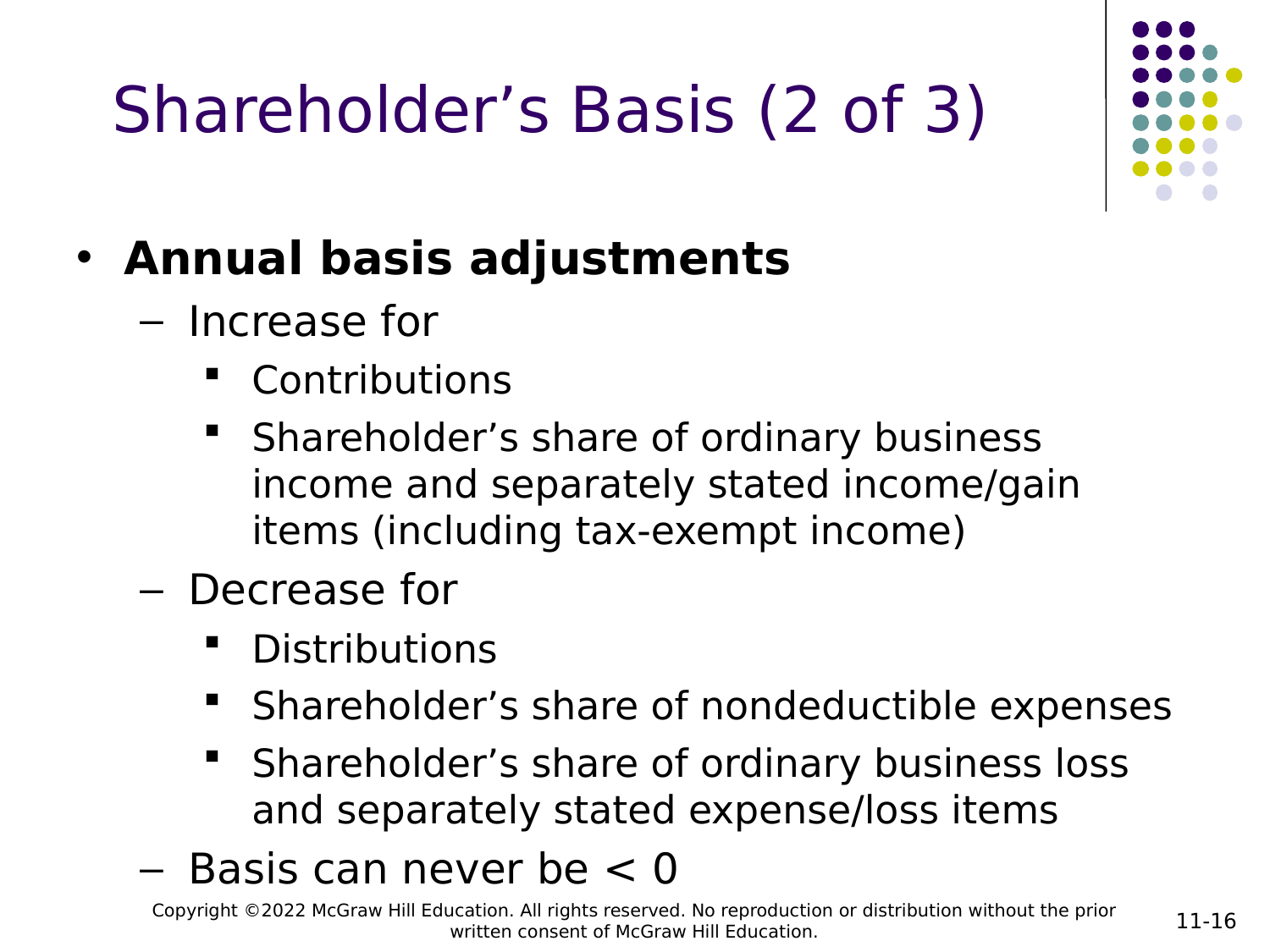

# Shareholder’s Basis (2 of 3)
Annual basis adjustments
Increase for
Contributions
Shareholder’s share of ordinary business income and separately stated income/gain items (including tax-exempt income)
Decrease for
Distributions
Shareholder’s share of nondeductible expenses
Shareholder’s share of ordinary business loss and separately stated expense/loss items
Basis can never be < 0